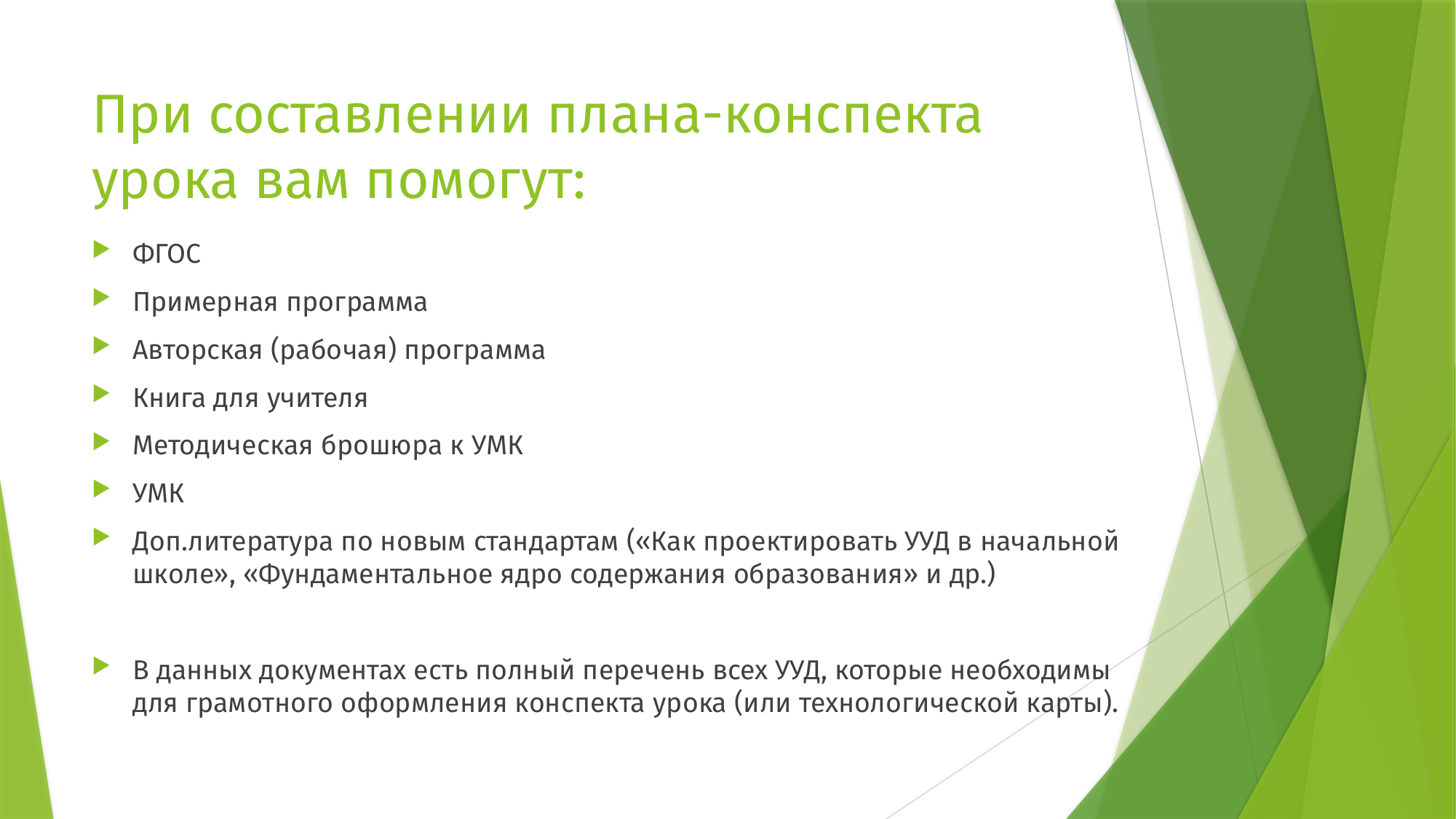

# При составлении плана-конспекта урока вам помогут:
ФГОС
Примерная программа
Авторская (рабочая) программа
Книга для учителя
Методическая брошюра к УМК
УМК
Доп.литература по новым стандартам («Как проектировать УУД в начальной школе», «Фундаментальное ядро содержания образования» и др.)

В данных документах есть полный перечень всех УУД, которые необходимы для грамотного оформления конспекта урока (или технологической карты).